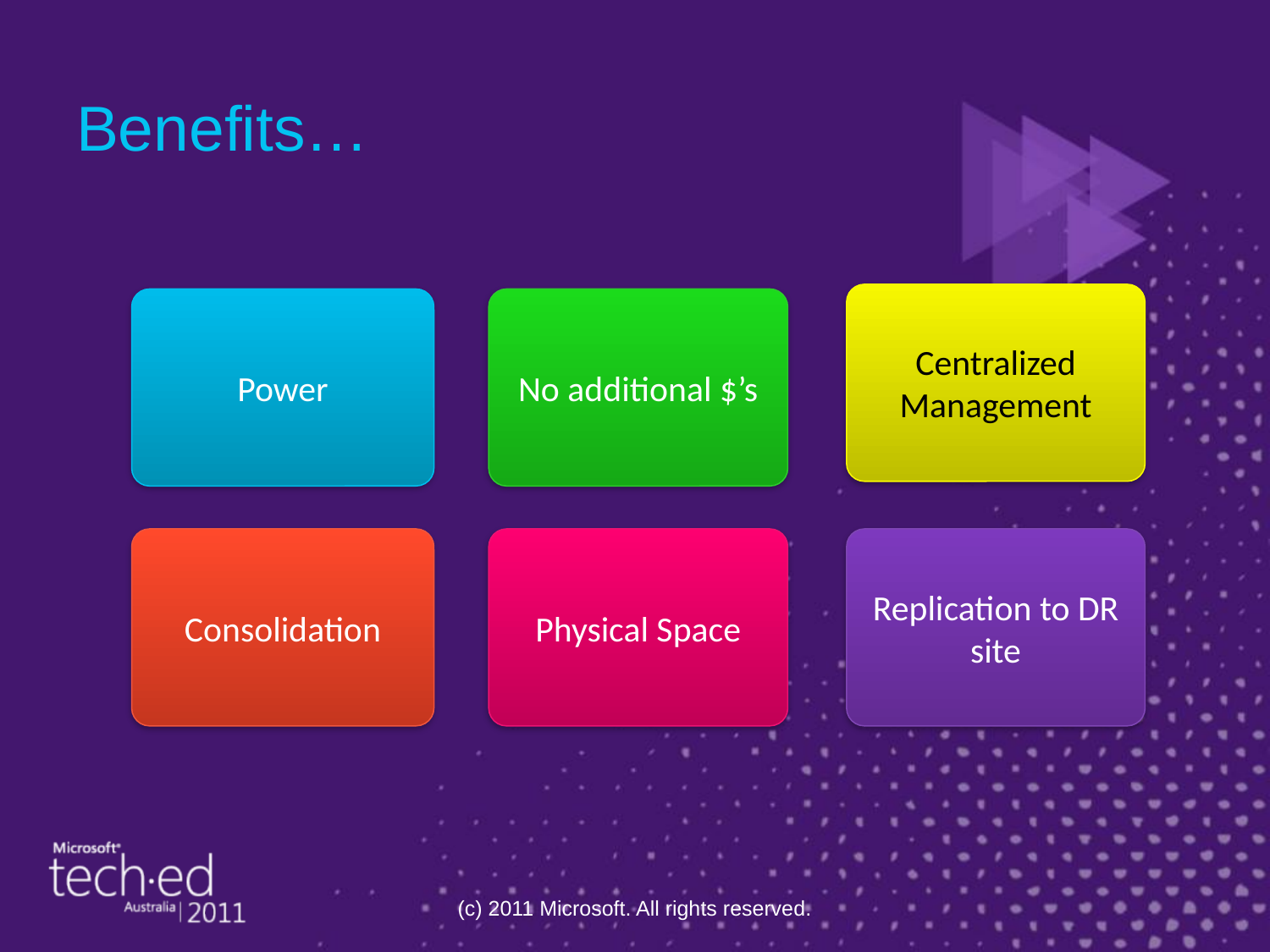

# Benefits…
Centralized Management
No additional $’s
Power
Consolidation
Physical Space
Replication to DR site
(c) 2011 Microsoft. All rights reserved.